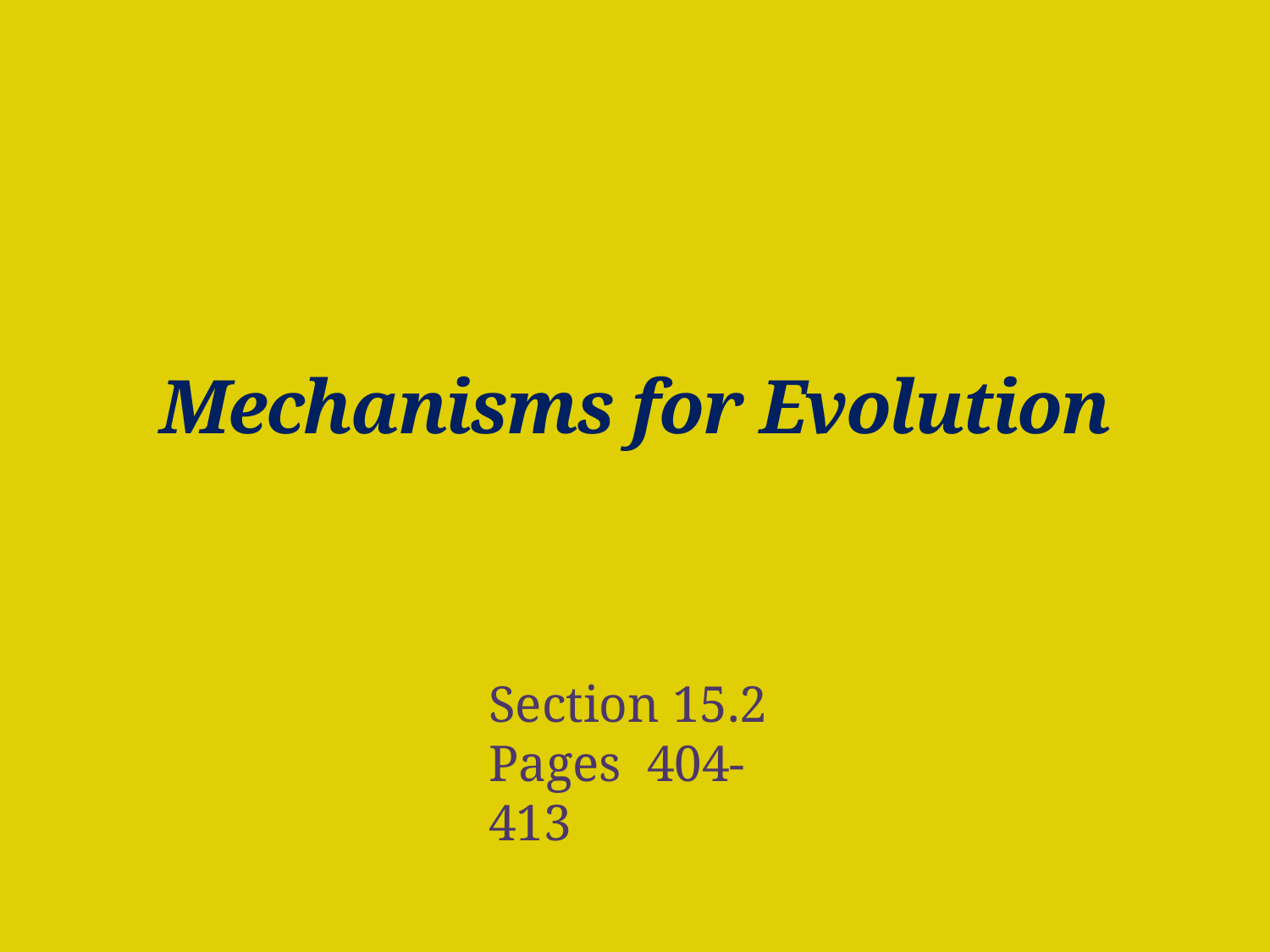

# Mechanisms for Evolution
Section 15.2
Pages  404-413